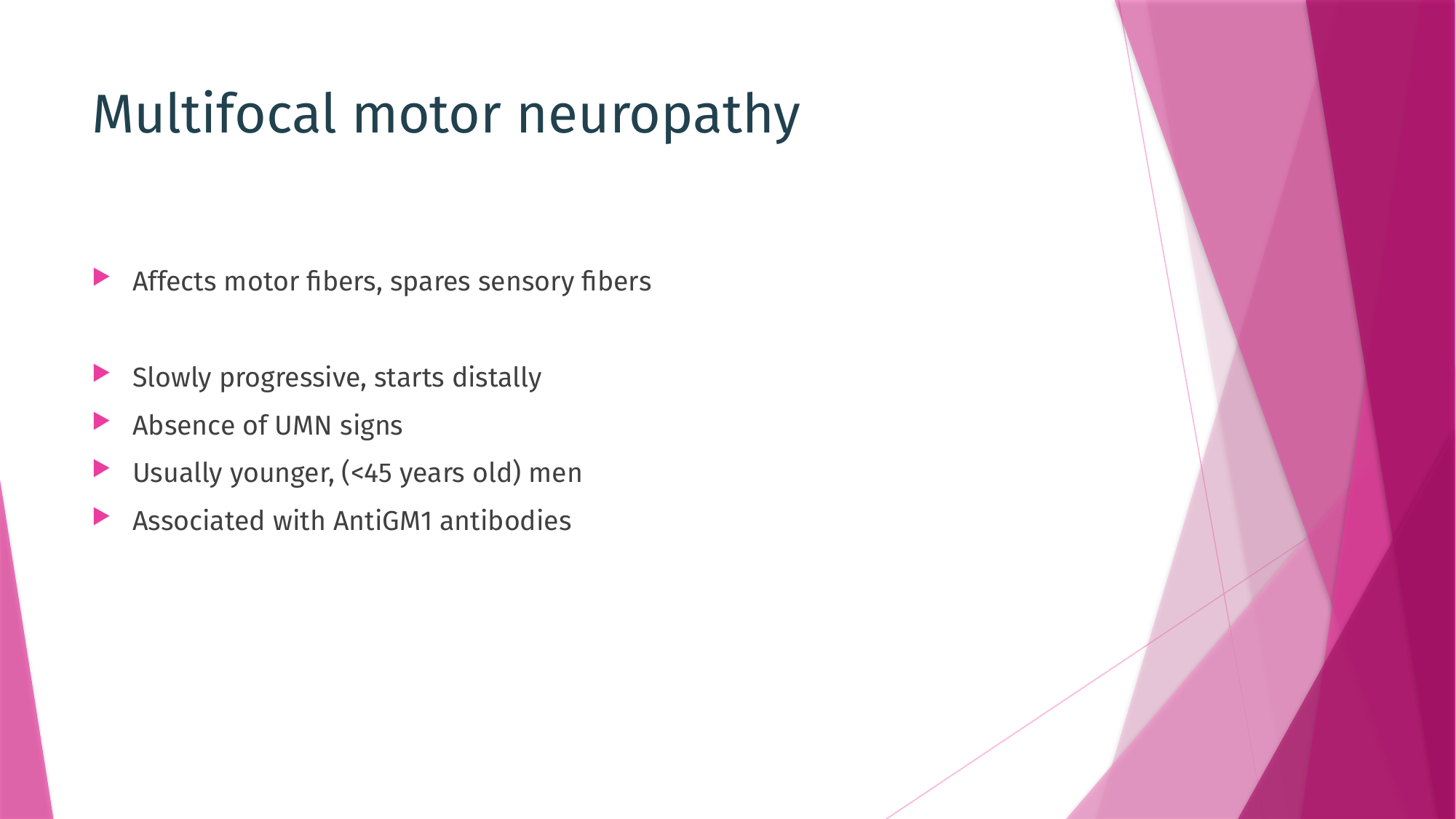

# Multifocal motor neuropathy
Affects motor fibers, spares sensory fibers

Slowly progressive, starts distally
Absence of UMN signs
Usually younger, (<45 years old) men
Associated with AntiGM1 antibodies